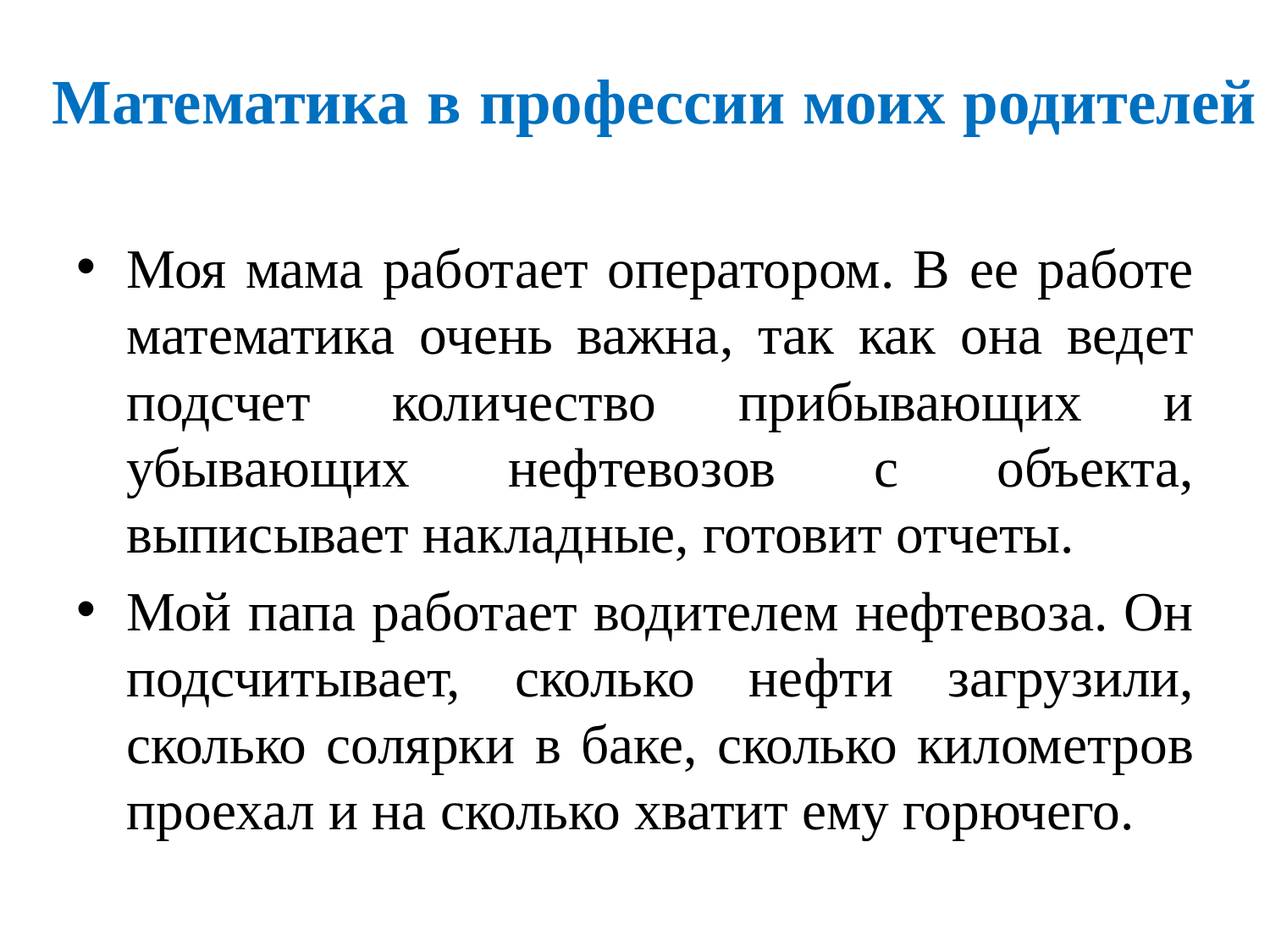

# Математика в профессии моих родителей

Моя мама работает оператором. В ее работе математика очень важна, так как она ведет подсчет количество прибывающих и убывающих нефтевозов с объекта, выписывает накладные, готовит отчеты.
Мой папа работает водителем нефтевоза. Он подсчитывает, сколько нефти загрузили, сколько солярки в баке, сколько километров проехал и на сколько хватит ему горючего.